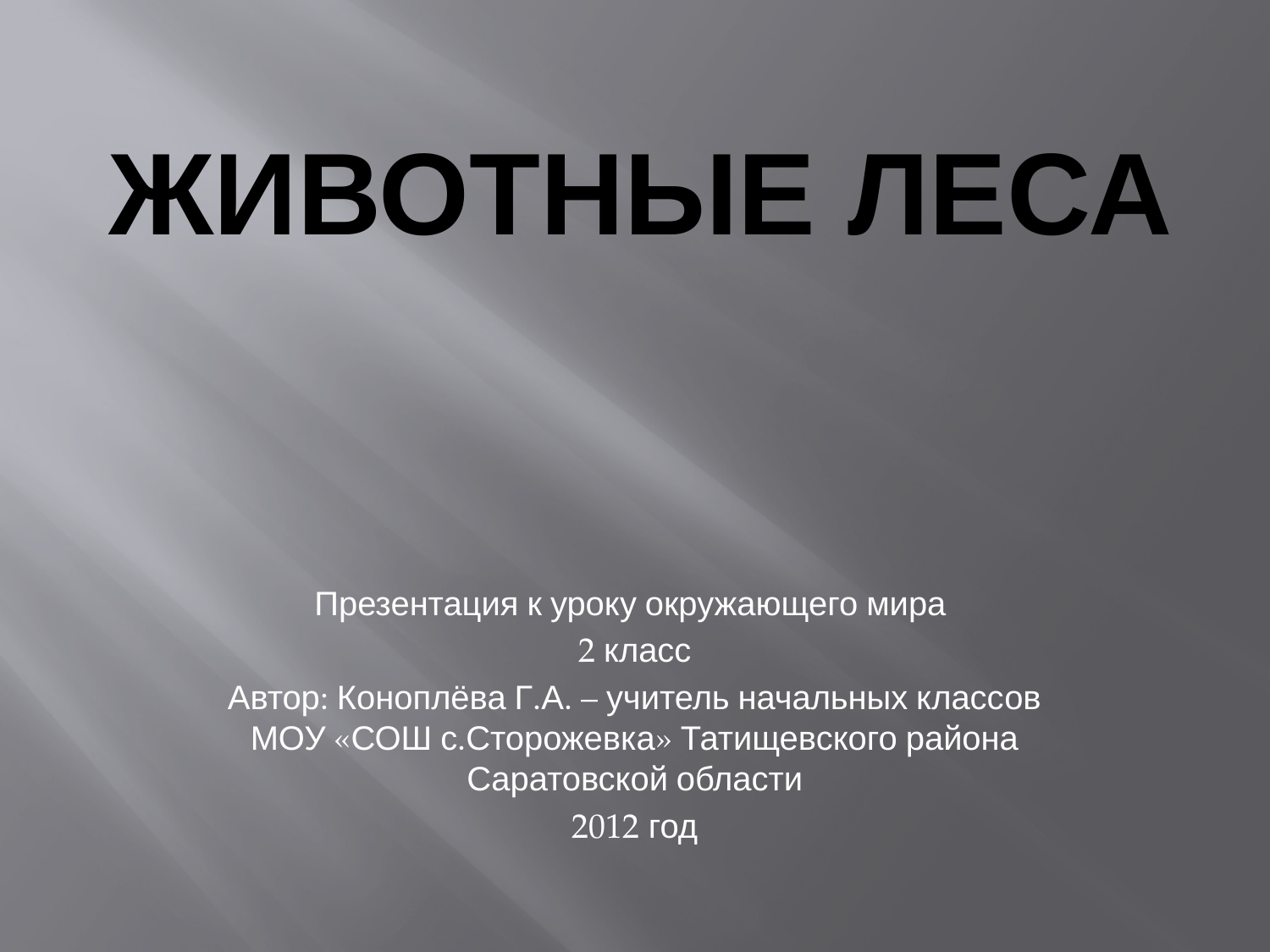

# Животные леса
Презентация к уроку окружающего мира
2 класс
Автор: Коноплёва Г.А. – учитель начальных классов МОУ «СОШ с.Сторожевка» Татищевского района Саратовской области
2012 год